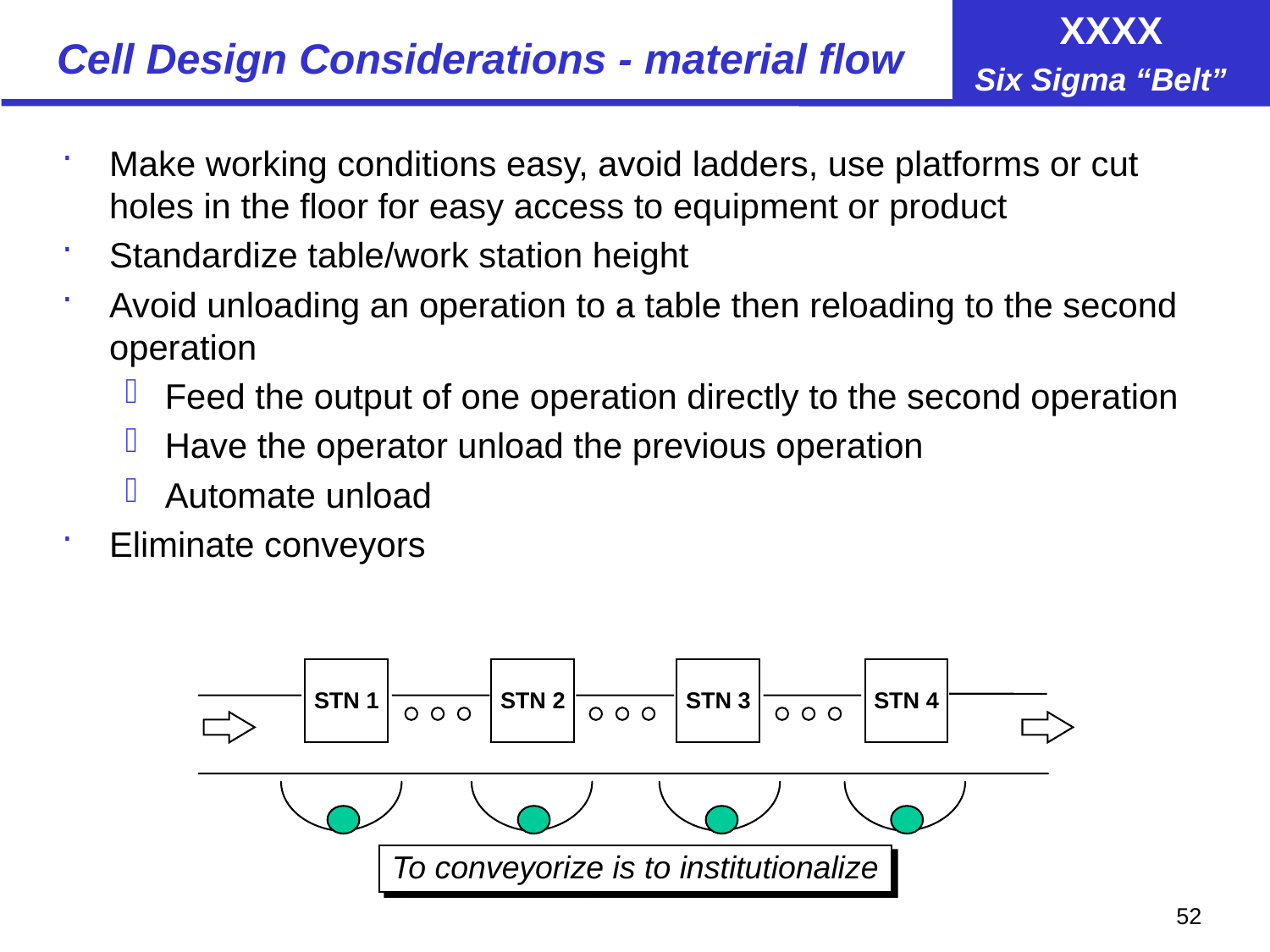

# Cell Design Considerations - material flow
Make working conditions easy, avoid ladders, use platforms or cut holes in the floor for easy access to equipment or product
Standardize table/work station height
Avoid unloading an operation to a table then reloading to the second operation
Feed the output of one operation directly to the second operation
Have the operator unload the previous operation
Automate unload
Eliminate conveyors
STN 1
STN 2
STN 3
STN 4

To conveyorize is to institutionalize